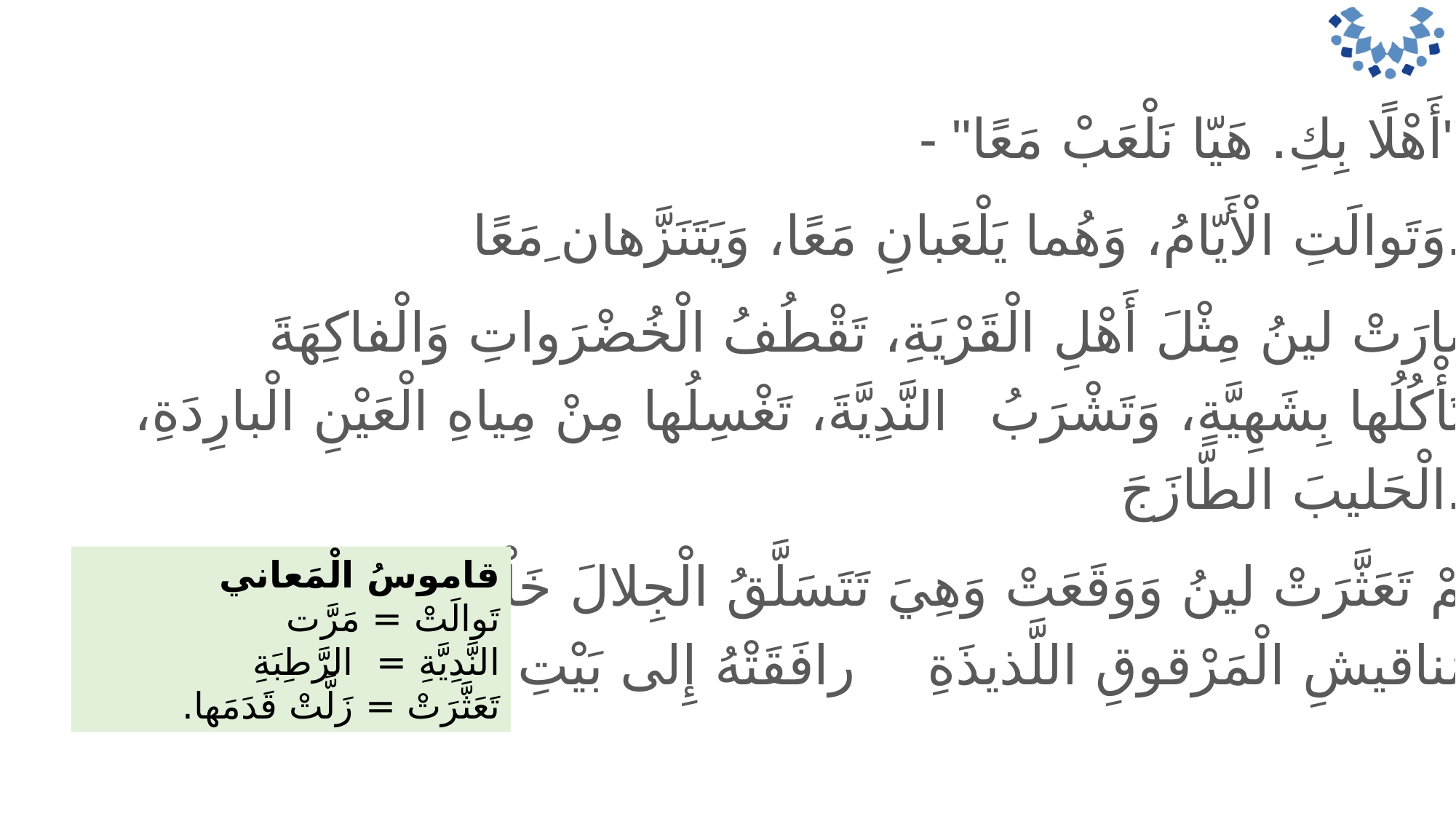

- "أَهْلًا بِكِ. هَيّا نَلْعَبْ مَعًا".
	وَتَوالَتِ الْأَيّامُ، وَهُما يَلْعَبانِ مَعًا، وَيَتَنَزَّهان ِمَعًا...
	صارَتْ لينُ مِثْلَ أَهْلِ الْقَرْيَةِ، تَقْطُفُ الْخُضْرَواتِ وَالْفاكِهَةَ النَّدِيَّةَ، تَغْسِلُها مِنْ مِياهِ الْعَيْنِ الْبارِدَةِ، 	وَتَأْكُلُها بِشَهِيَّةٍ، وَتَشْرَبُ الْحَليبَ الطّازَجَ...
	كَمْ تَعَثَّرَتْ لينُ وَوَقَعَتْ وَهِيَ تَتَسَلَّقُ الْجِلالَ خَلْفَ فادي! وَكَمْ رافَقَتْهُ إِلى بَيْتِ خالَتِهِ أُمِّ هاني لِصُنْعِ 	مَناقيشِ الْمَرْقوقِ اللَّذيذَةِ!
قاموسُ الْمَعاني
تَوالَتْ = مَرَّت
النَّدِيَّةِ =  الرَّطِبَةِ
تَعَثَّرَتْ = زَلَّتْ قَدَمَها.